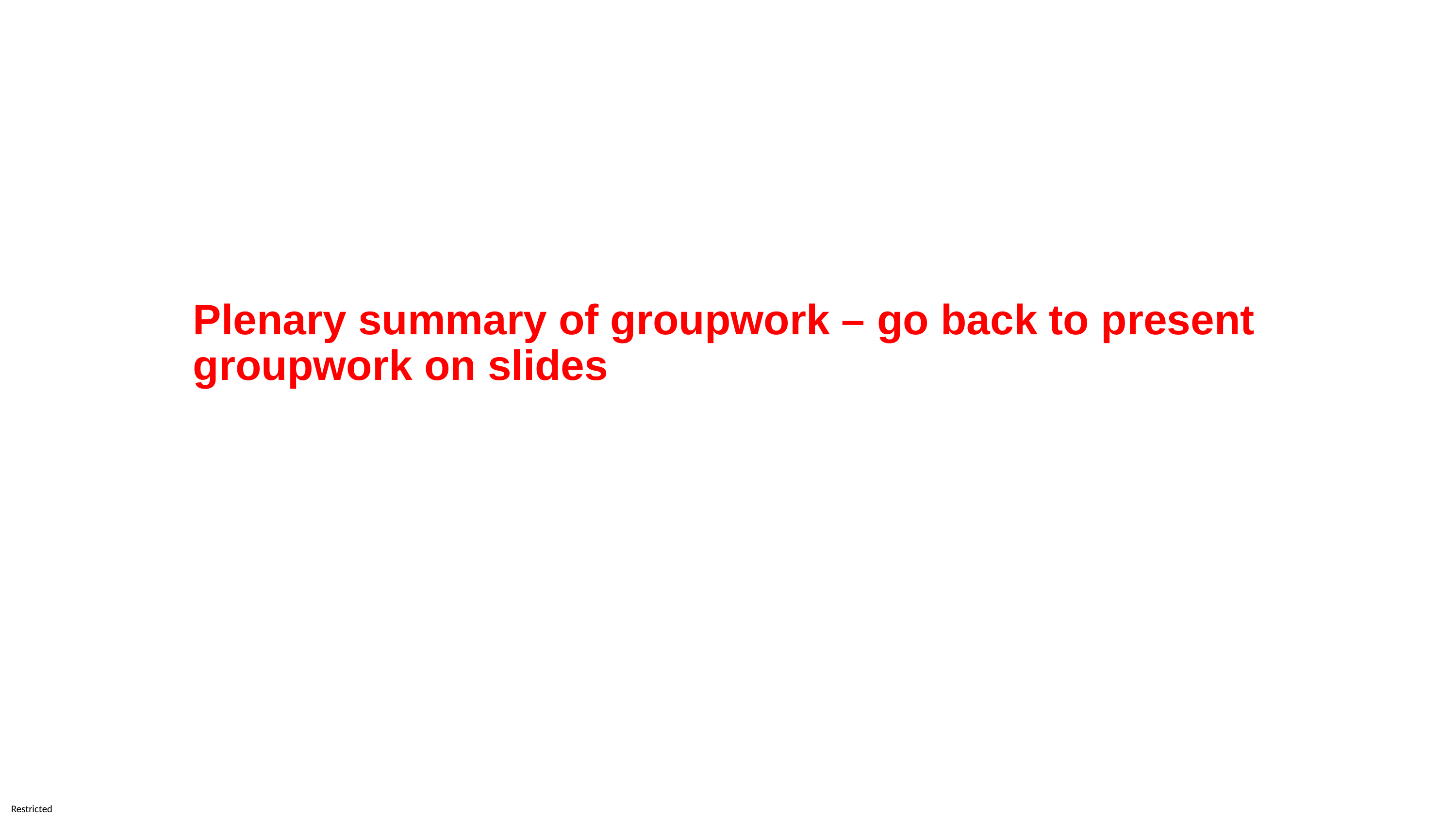

# Plenary summary of groupwork – go back to present groupwork on slides